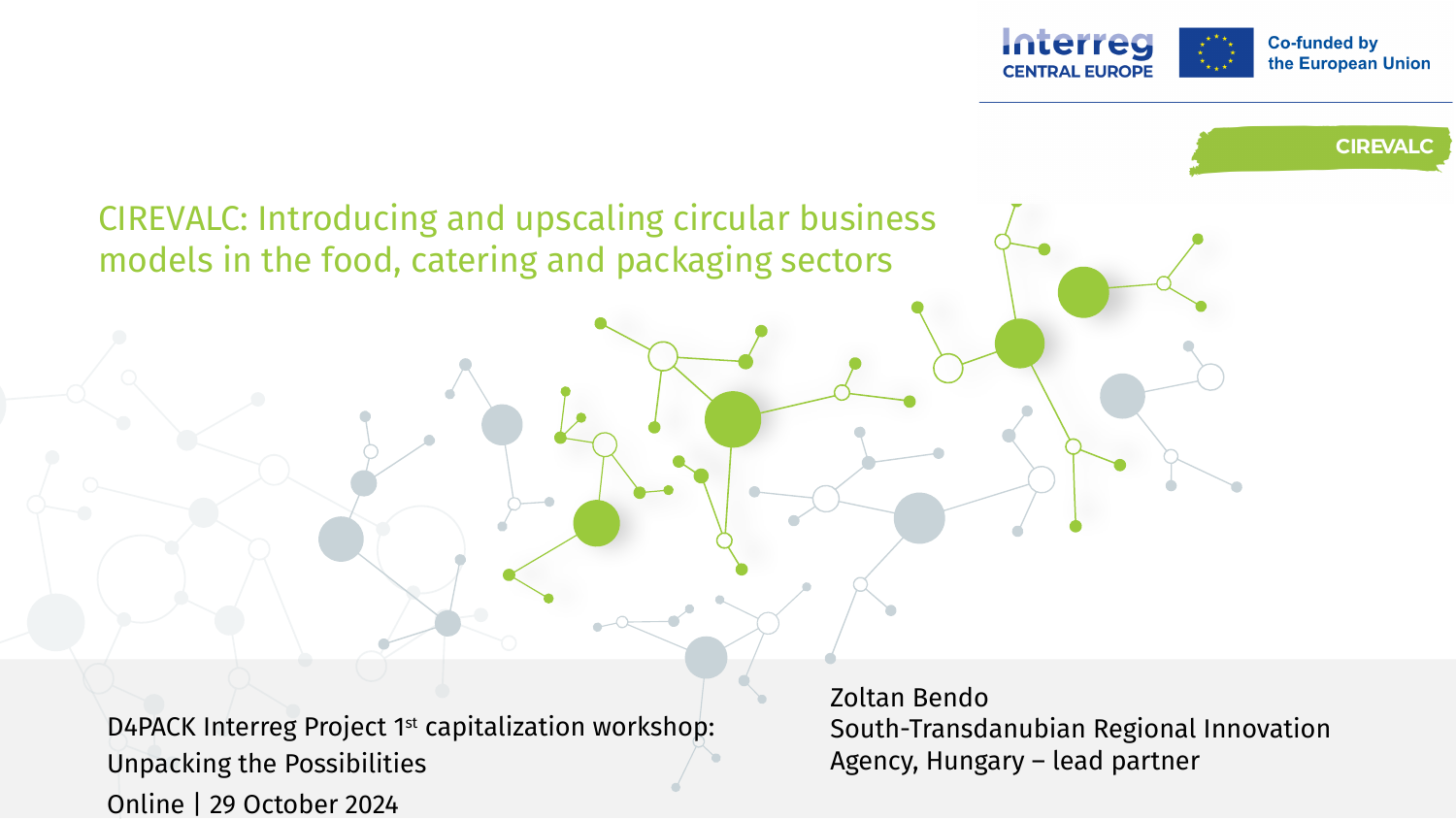

CIREVALC: Introducing and upscaling circular business models in the food, catering and packaging sectors
Zoltan Bendo
South-Transdanubian Regional Innovation Agency, Hungary – lead partner
D4PACK Interreg Project 1st capitalization workshop: Unpacking the Possibilities
Online | 29 October 2024